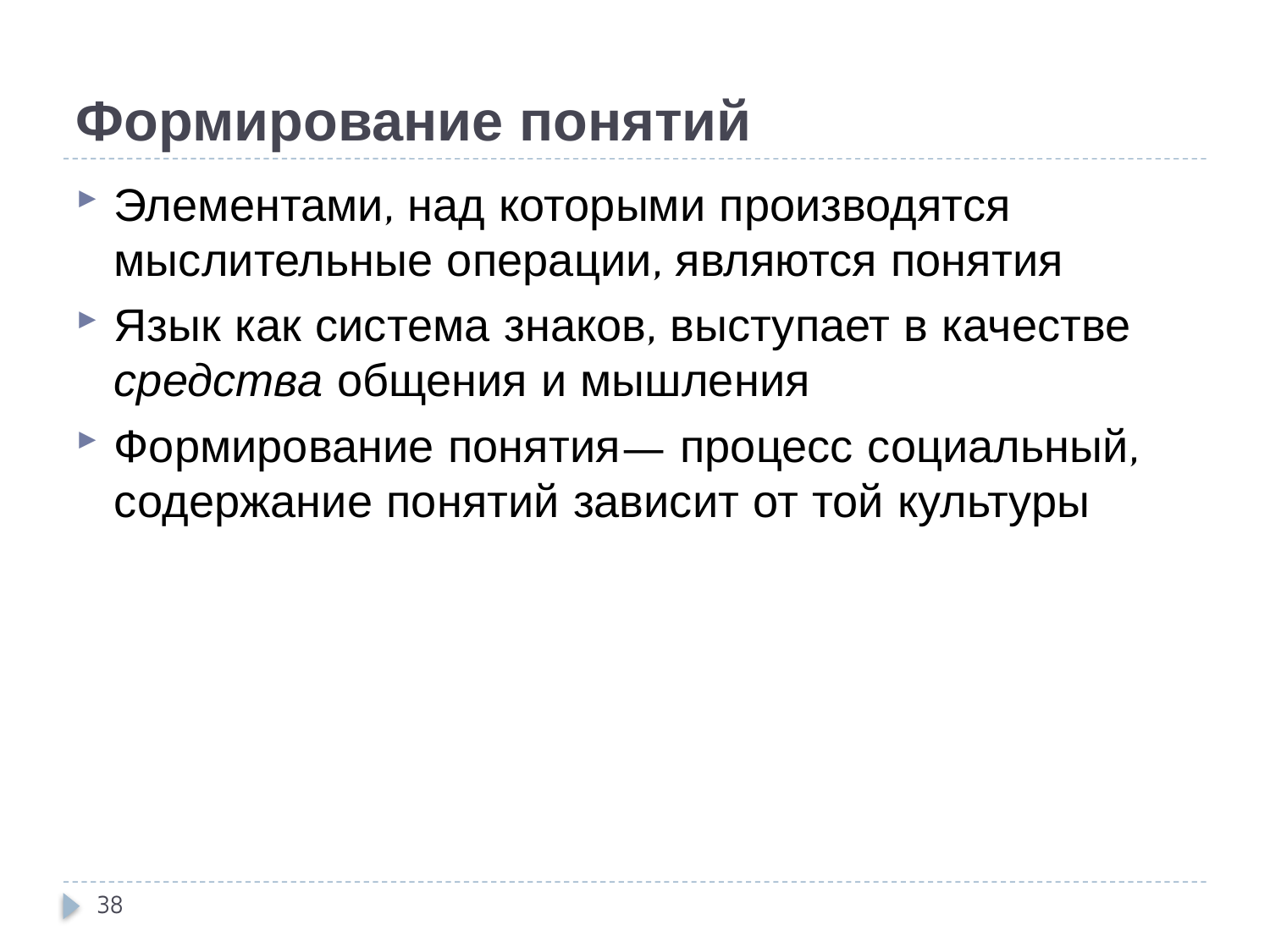

# Формирование понятий
Элементами, над которыми производятся мыслительные операции, являются понятия
Язык как система знаков, выступает в качестве средства общения и мышления
Формирование понятия— процесс социальный, содержание понятий зависит от той культуры

38